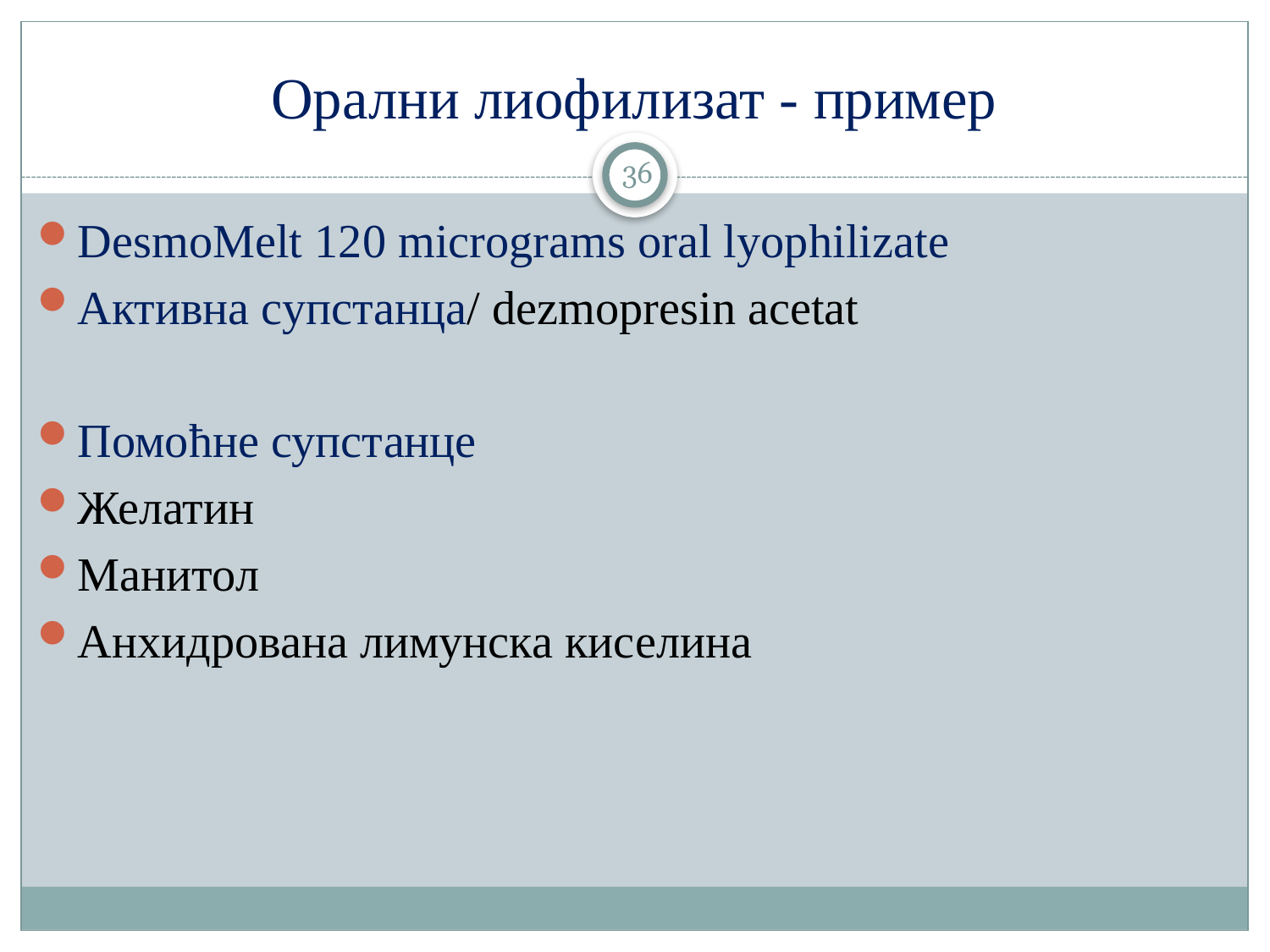

# Орални лиофилизат - пример
36
DesmoMelt 120 micrograms oral lyophilizate
Активна супстанца/ dezmopresin acetat

Помоћне супстанце
Желатин
Манитол
Анхидрована лимунска киселина